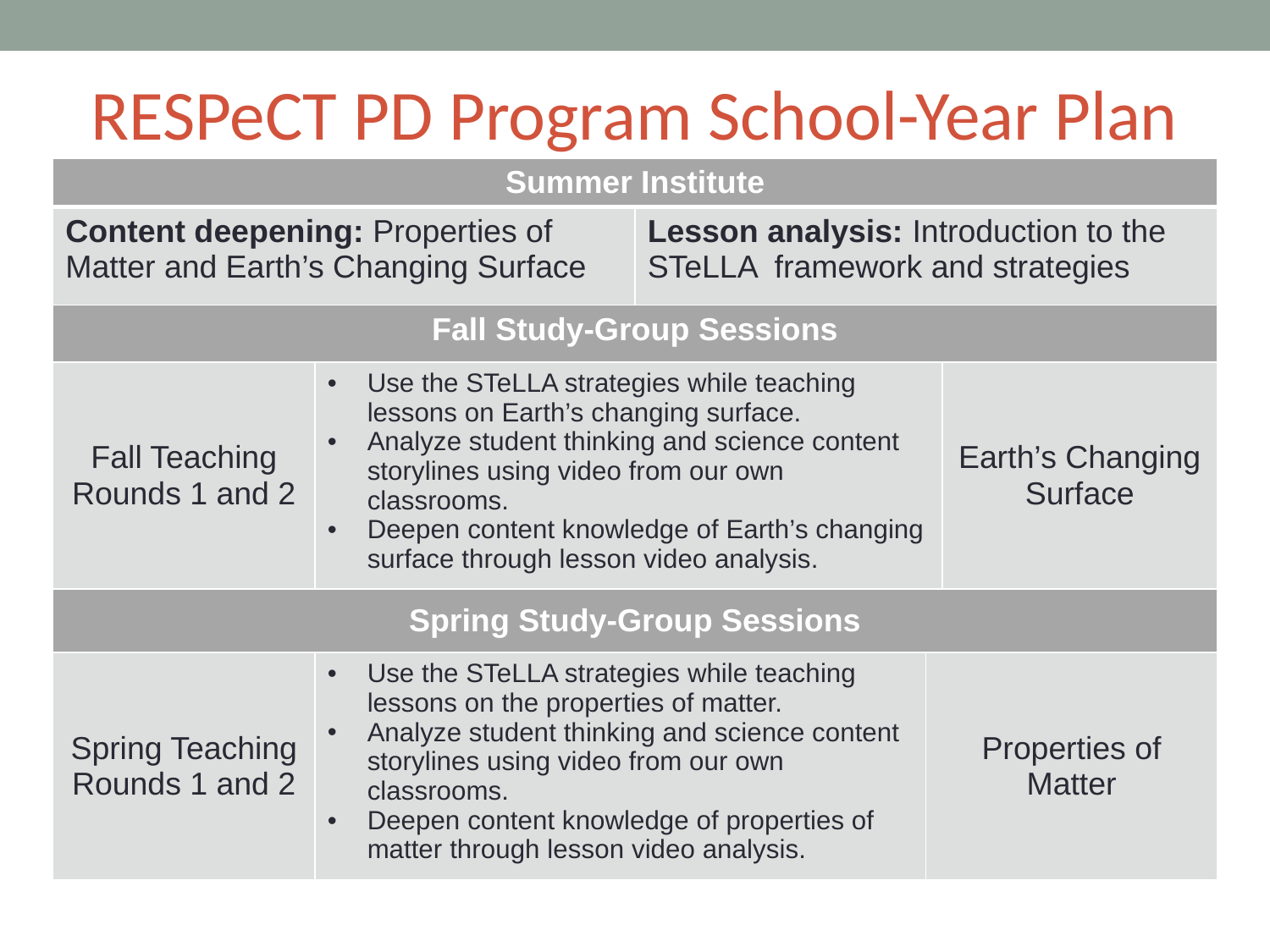

RESPeCT PD Program School-Year Plan
| Summer Institute |  |  |  |  |
| --- | --- | --- | --- | --- |
| Content deepening: Properties of Matter and Earth’s Changing Surface |  | Lesson analysis: Introduction to the STeLLA framework and strategies |  |  |
| Fall Study-Group Sessions |  |  |  |  |
| Fall Teaching Rounds 1 and 2 | Use the STeLLA strategies while teaching lessons on Earth’s changing surface. Analyze student thinking and science content storylines using video from our own classrooms. Deepen content knowledge of Earth’s changing surface through lesson video analysis. |  |  | Earth’s Changing Surface |
| Spring Study-Group Sessions |  |  |  |  |
| Spring Teaching Rounds 1 and 2 | Use the STeLLA strategies while teaching lessons on the properties of matter. Analyze student thinking and science content storylines using video from our own classrooms. Deepen content knowledge of properties of matter through lesson video analysis. |  | Properties of Matter |  |